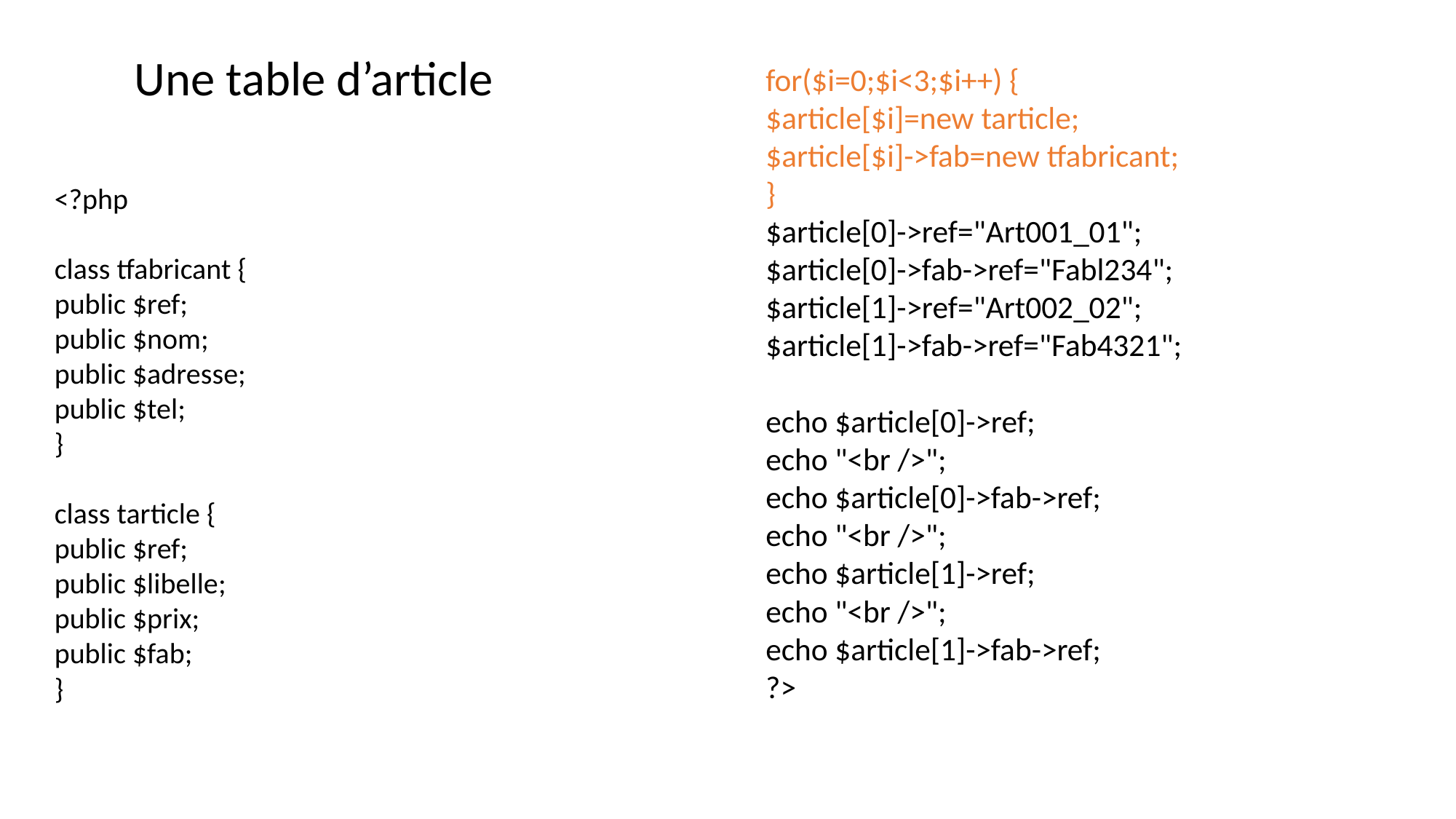

Une table d’article
for($i=0;$i<3;$i++) {
$article[$i]=new tarticle;
$article[$i]->fab=new tfabricant;
}
$article[0]->ref="Art001_01";
$article[0]->fab->ref="Fabl234";
$article[1]->ref="Art002_02";
$article[1]->fab->ref="Fab4321";

echo $article[0]->ref;
echo "<br />";
echo $article[0]->fab->ref;
echo "<br />";
echo $article[1]->ref;
echo "<br />";
echo $article[1]->fab->ref;
?>

<?php

class tfabricant {
public $ref;
public $nom;
public $adresse;
public $tel;
}

class tarticle {
public $ref;
public $libelle;
public $prix;
public $fab;
}